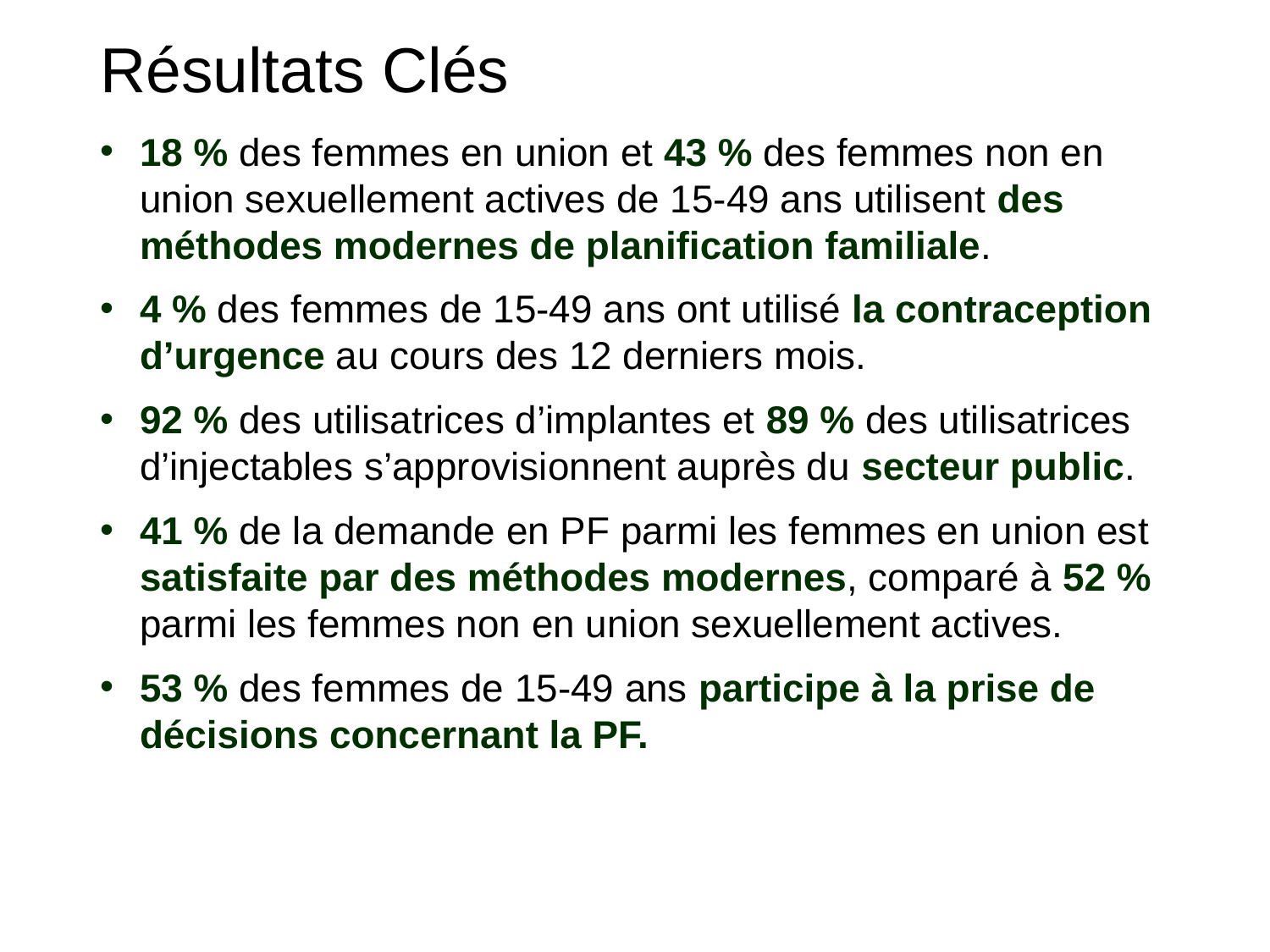

# Résultats Clés
18 % des femmes en union et 43 % des femmes non en union sexuellement actives de 15-49 ans utilisent des méthodes modernes de planification familiale.
4 % des femmes de 15-49 ans ont utilisé la contraception d’urgence au cours des 12 derniers mois.
92 % des utilisatrices d’implantes et 89 % des utilisatrices d’injectables s’approvisionnent auprès du secteur public.
41 % de la demande en PF parmi les femmes en union est satisfaite par des méthodes modernes, comparé à 52 % parmi les femmes non en union sexuellement actives.
53 % des femmes de 15-49 ans participe à la prise de décisions concernant la PF.